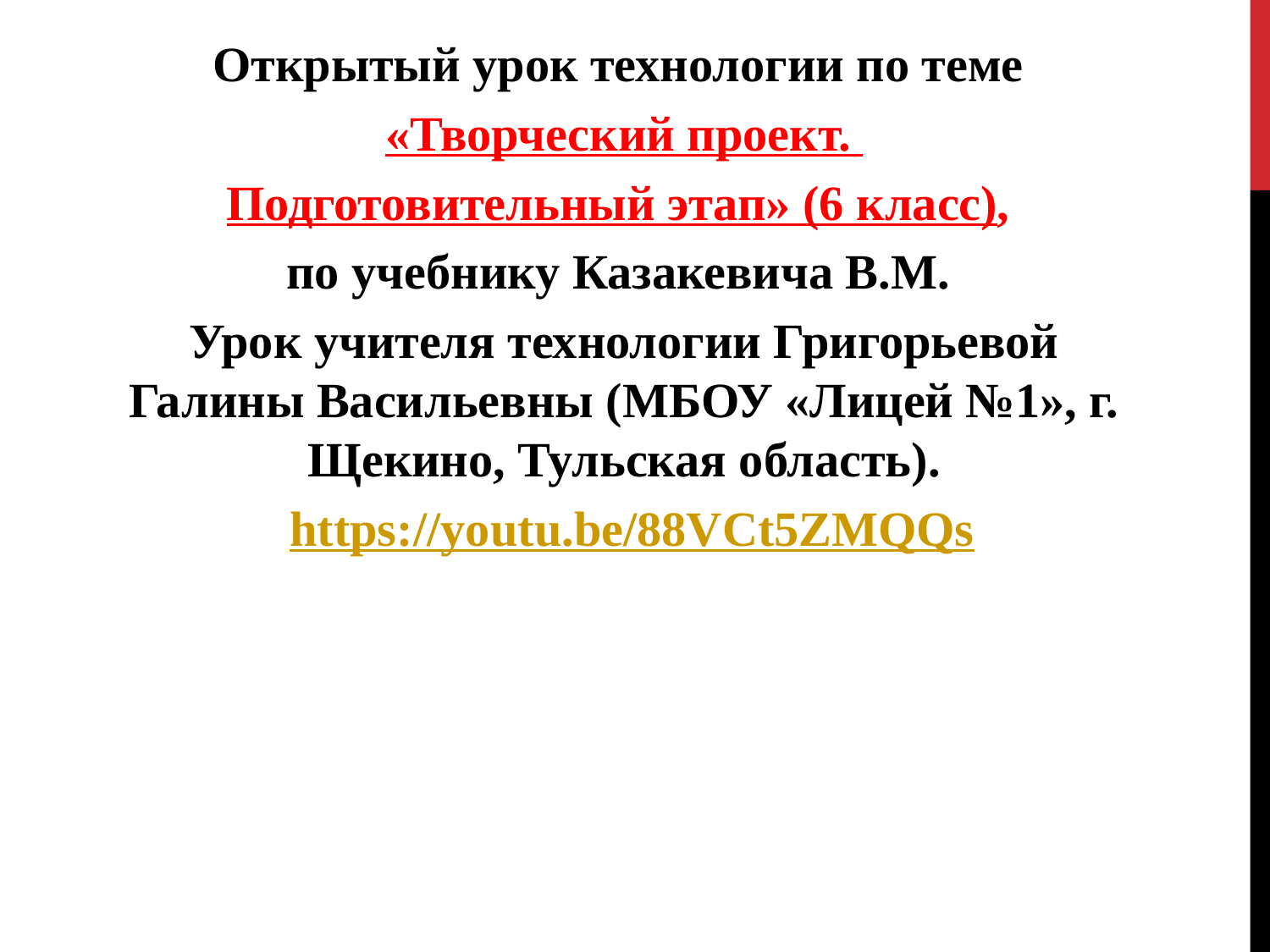

Открытый урок технологии по теме
«Творческий проект.
Подготовительный этап» (6 класс),
по учебнику Казакевича В.М.
Урок учителя технологии Григорьевой Галины Васильевны (МБОУ «Лицей №1», г. Щекино, Тульская область).
https://youtu.be/88VCt5ZMQQs